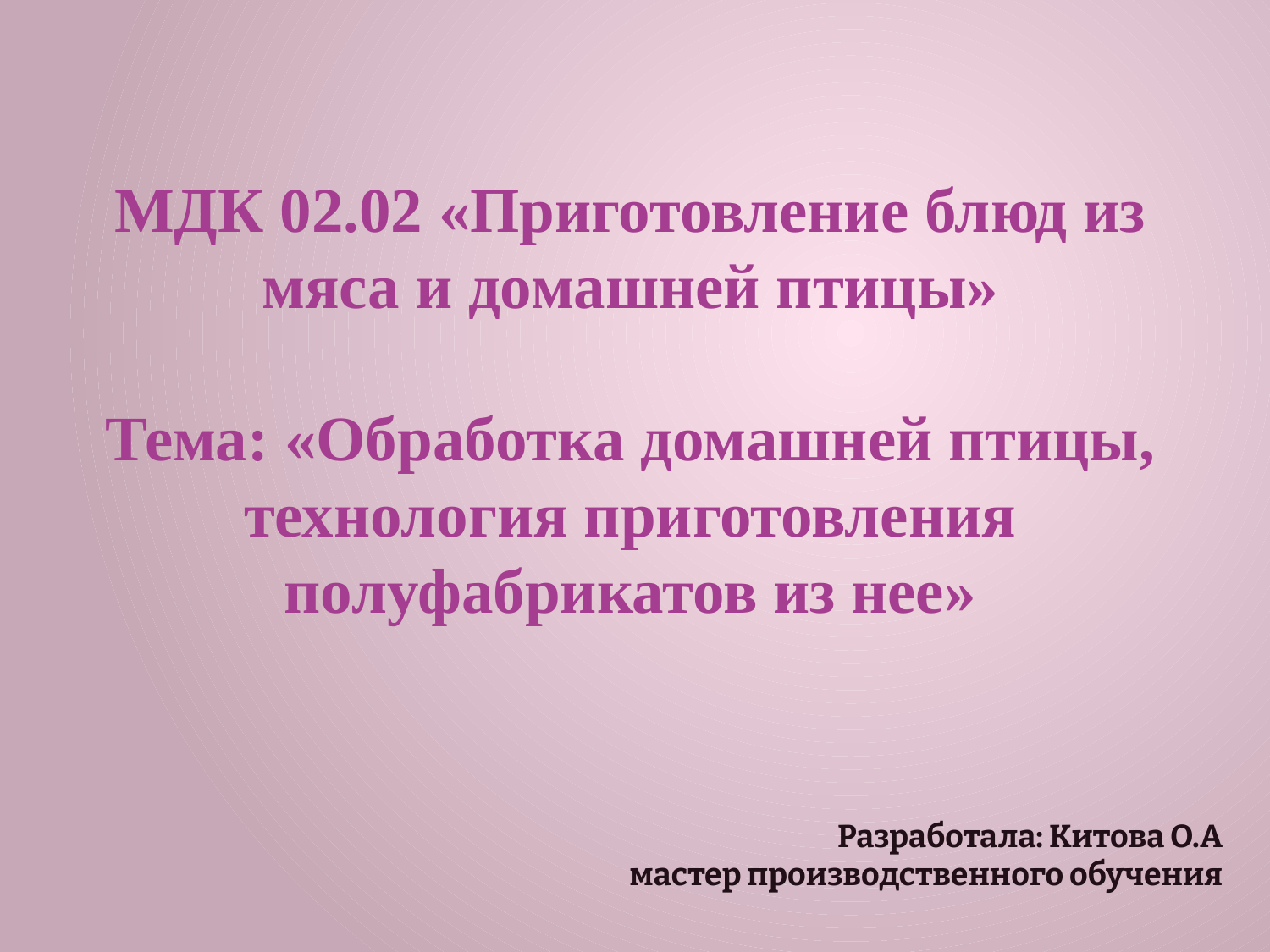

МДК 02.02 «Приготовление блюд из мяса и домашней птицы»

Тема: «Обработка домашней птицы, технология приготовления полуфабрикатов из нее»

Разработала: Китова О.А
 мастер производственного обучения